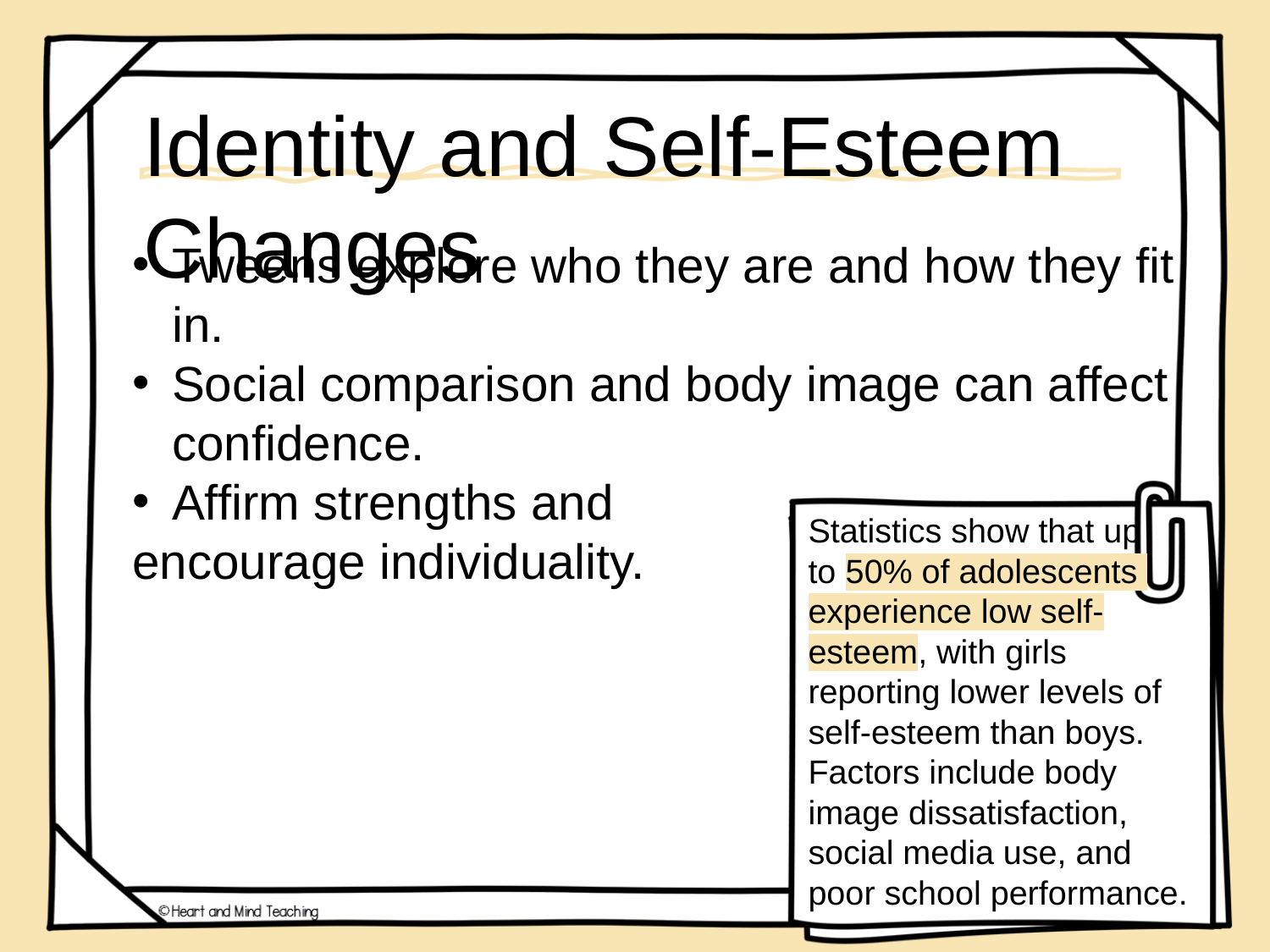

Identity and Self-Esteem Changes
Tweens explore who they are and how they fit in.
Social comparison and body image can affect confidence.
Affirm strengths and
encourage individuality.
Statistics show that up
to 50% of adolescents
experience low self-esteem, with girls reporting lower levels of self-esteem than boys. Factors include body image dissatisfaction, social media use, and poor school performance.